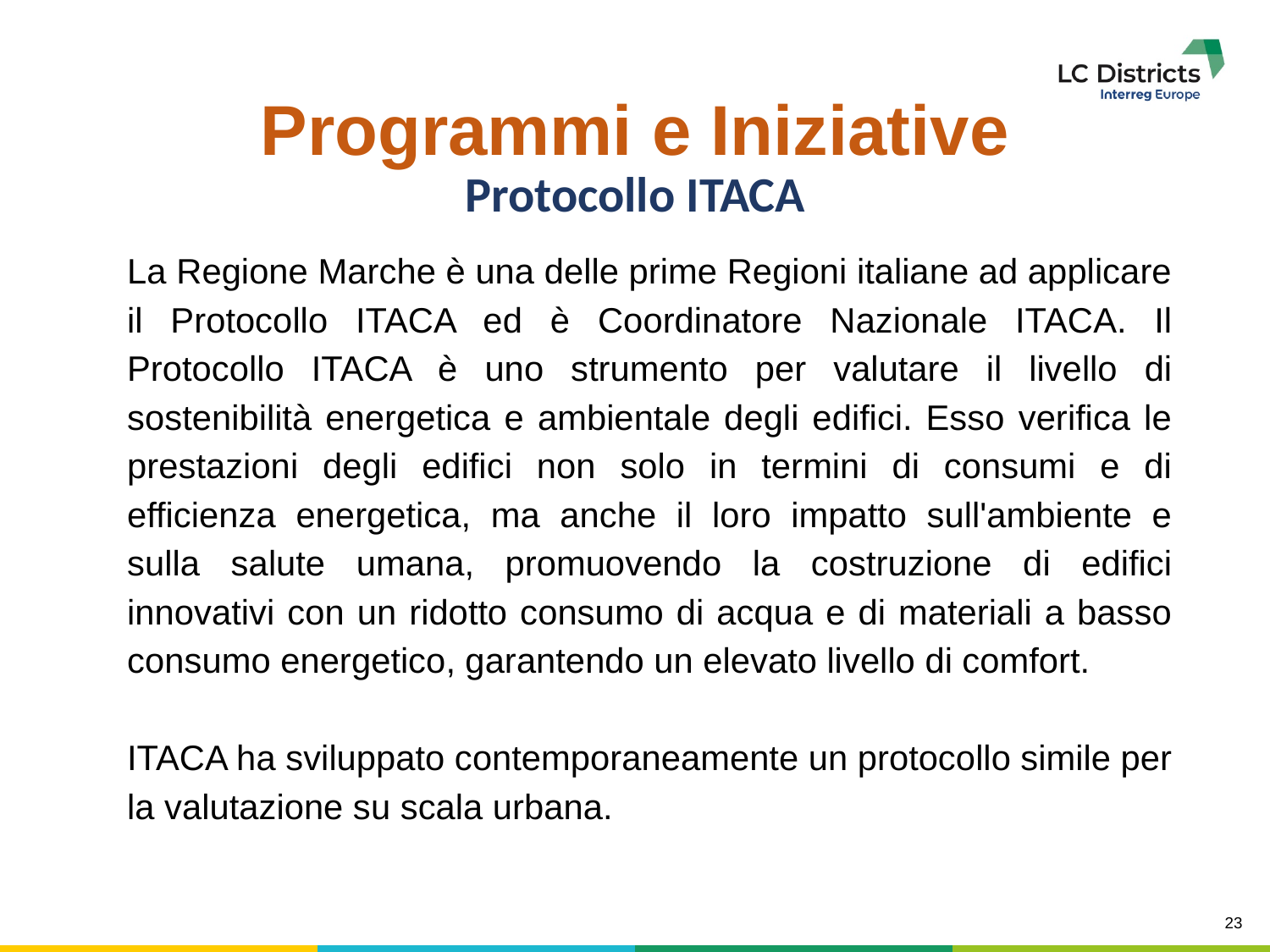

# Programmi e Iniziative
Protocollo ITACA
La Regione Marche è una delle prime Regioni italiane ad applicare il Protocollo ITACA ed è Coordinatore Nazionale ITACA. Il Protocollo ITACA è uno strumento per valutare il livello di sostenibilità energetica e ambientale degli edifici. Esso verifica le prestazioni degli edifici non solo in termini di consumi e di efficienza energetica, ma anche il loro impatto sull'ambiente e sulla salute umana, promuovendo la costruzione di edifici innovativi con un ridotto consumo di acqua e di materiali a basso consumo energetico, garantendo un elevato livello di comfort.

ITACA ha sviluppato contemporaneamente un protocollo simile per la valutazione su scala urbana.